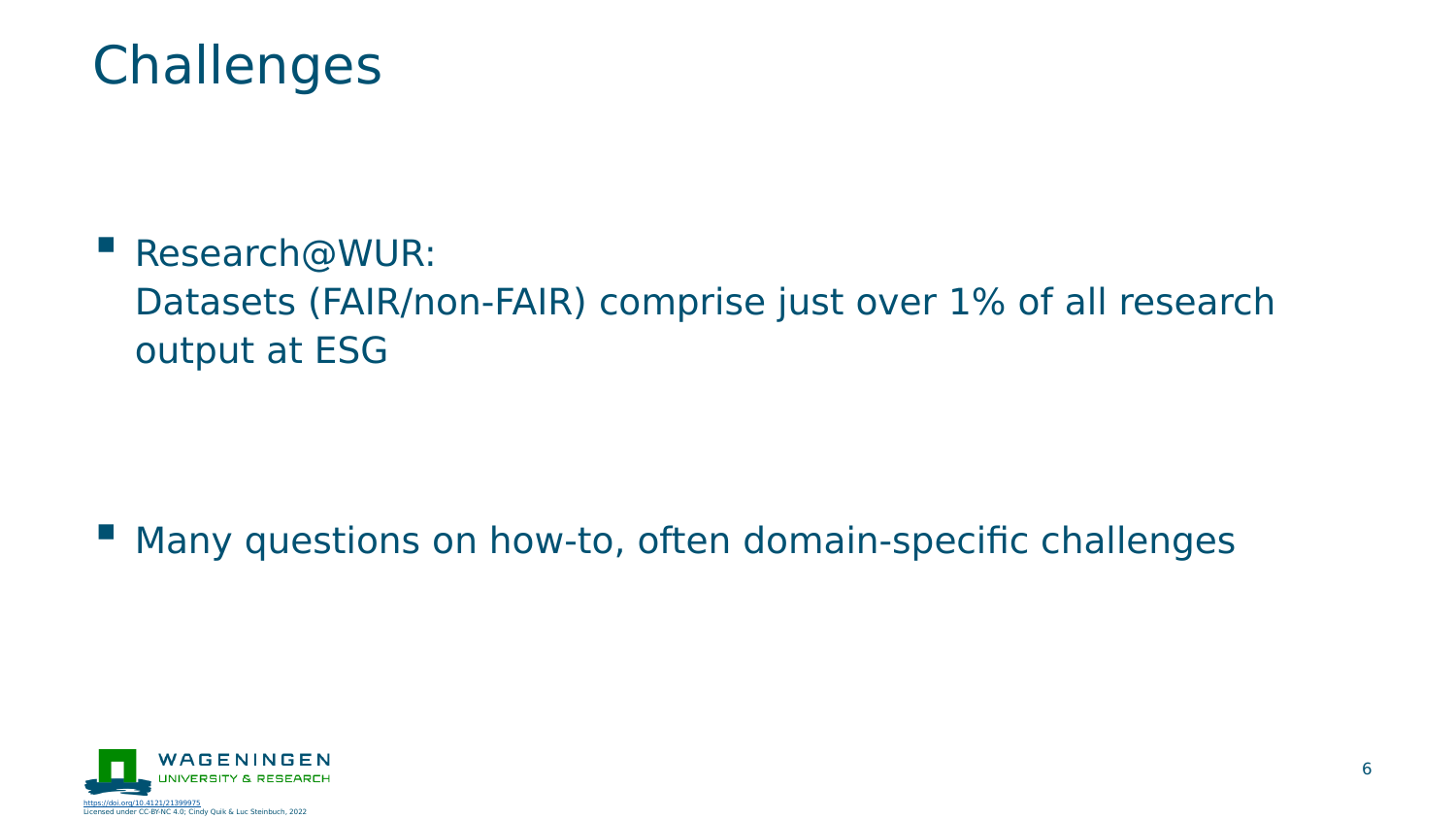

# Challenges
Research@WUR:
Datasets (FAIR/non-FAIR) comprise just over 1% of all research output at ESG

Many questions on how-to, often domain-specific challenges
6